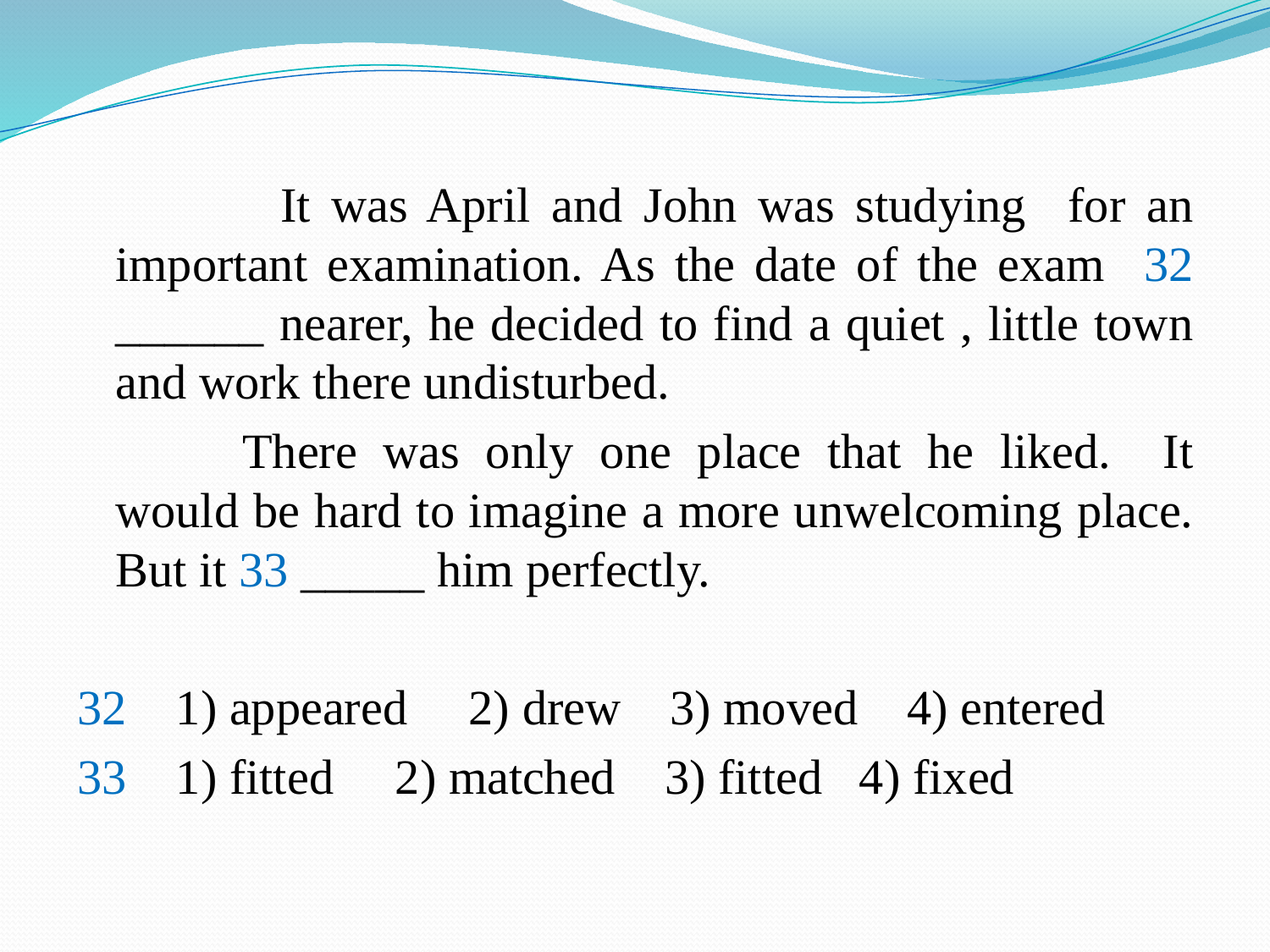

#
  		 It was April and John was studying  for an important examination. As the date of the exam  32 ______ nearer, he decided to find a quiet , little town and work there undisturbed.
		There was only one place that he liked.  It would be hard to imagine a more unwelcoming place. But it 33 _____ him perfectly.

32    1) appeared     2) drew    3) moved    4) entered
33    1) fitted     2) matched    3) fitted   4) fixed